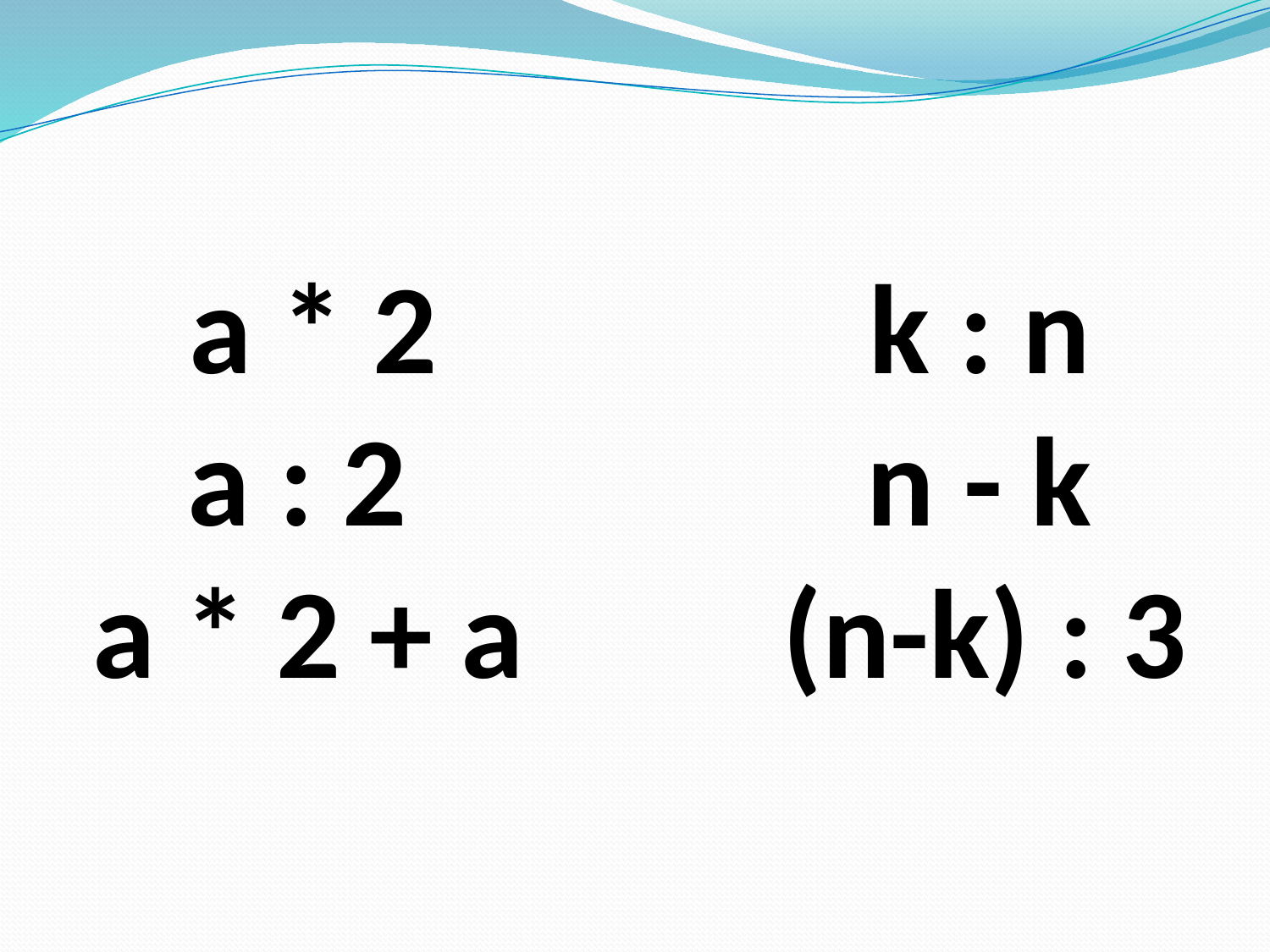

# а * 2               k : n а : 2                n - k а * 2 + а         (n-k) : 3